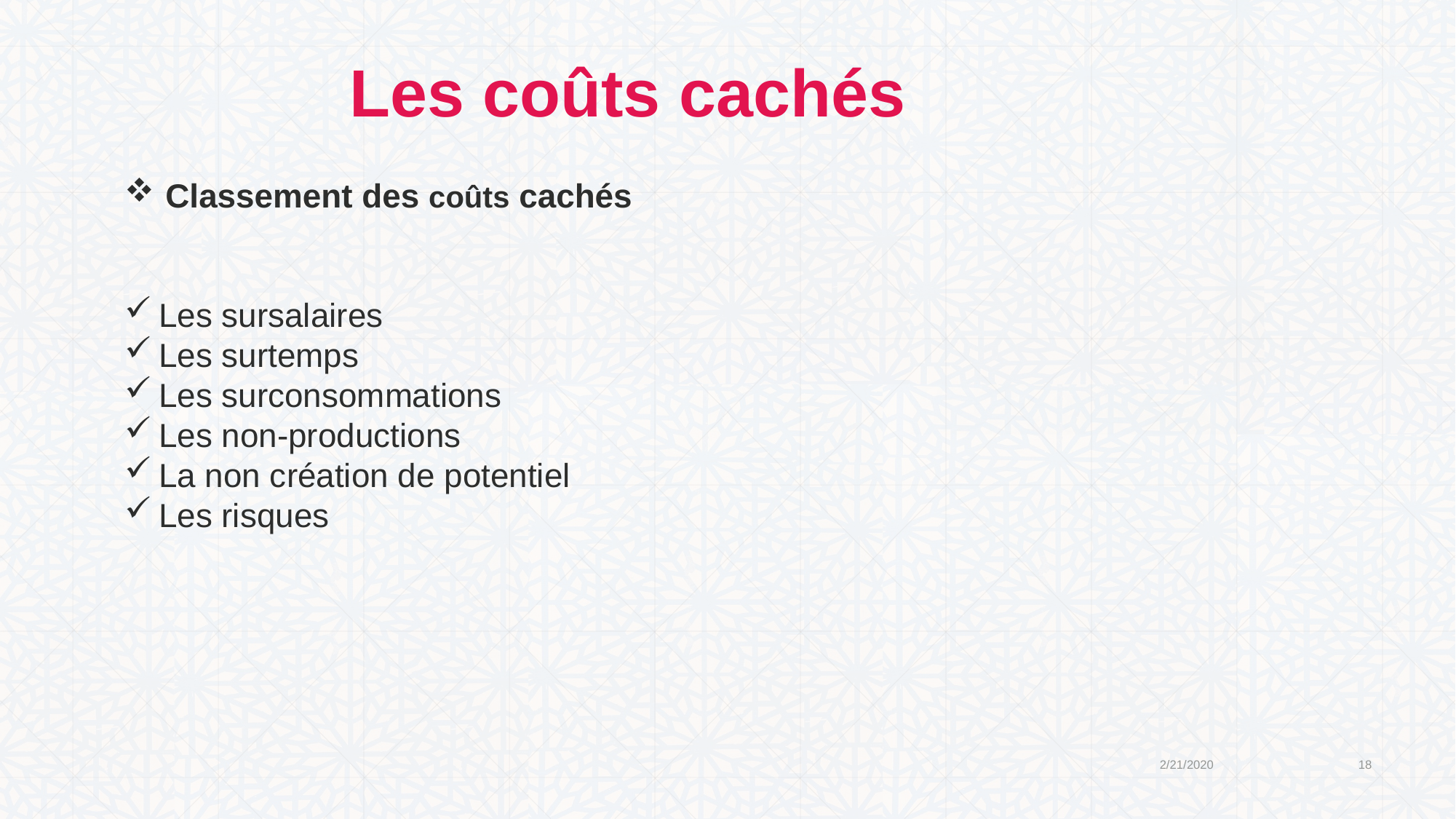

Les coûts cachés
Classement des coûts cachés

Les sursalaires
Les surtemps
Les surconsommations
Les non-productions
La non création de potentiel
Les risques
2/21/2020
18